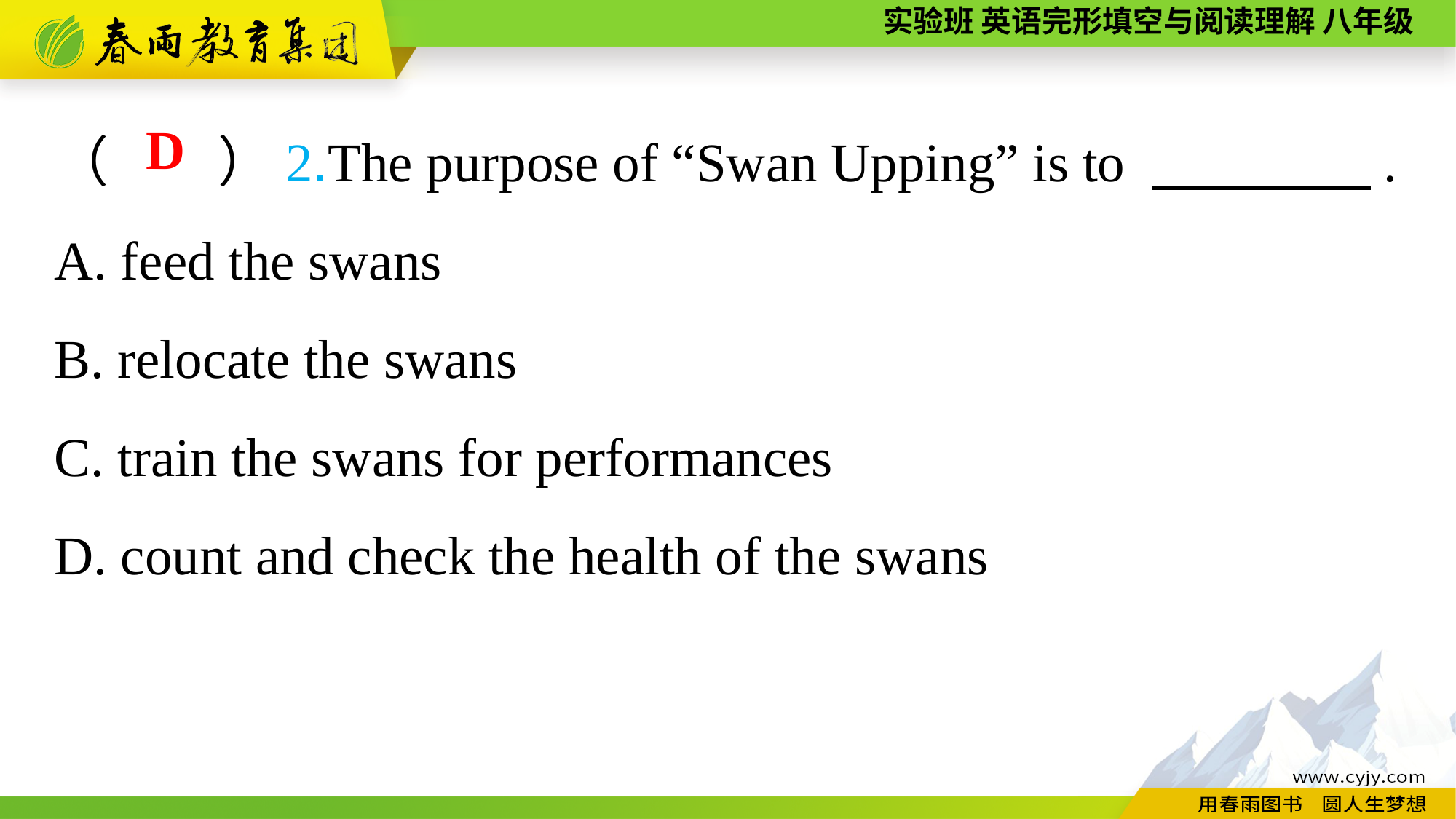

（　　）2.The purpose of “Swan Upping” is to 　　　　.
A. feed the swans
B. relocate the swans
C. train the swans for performances
D. count and check the health of the swans
D